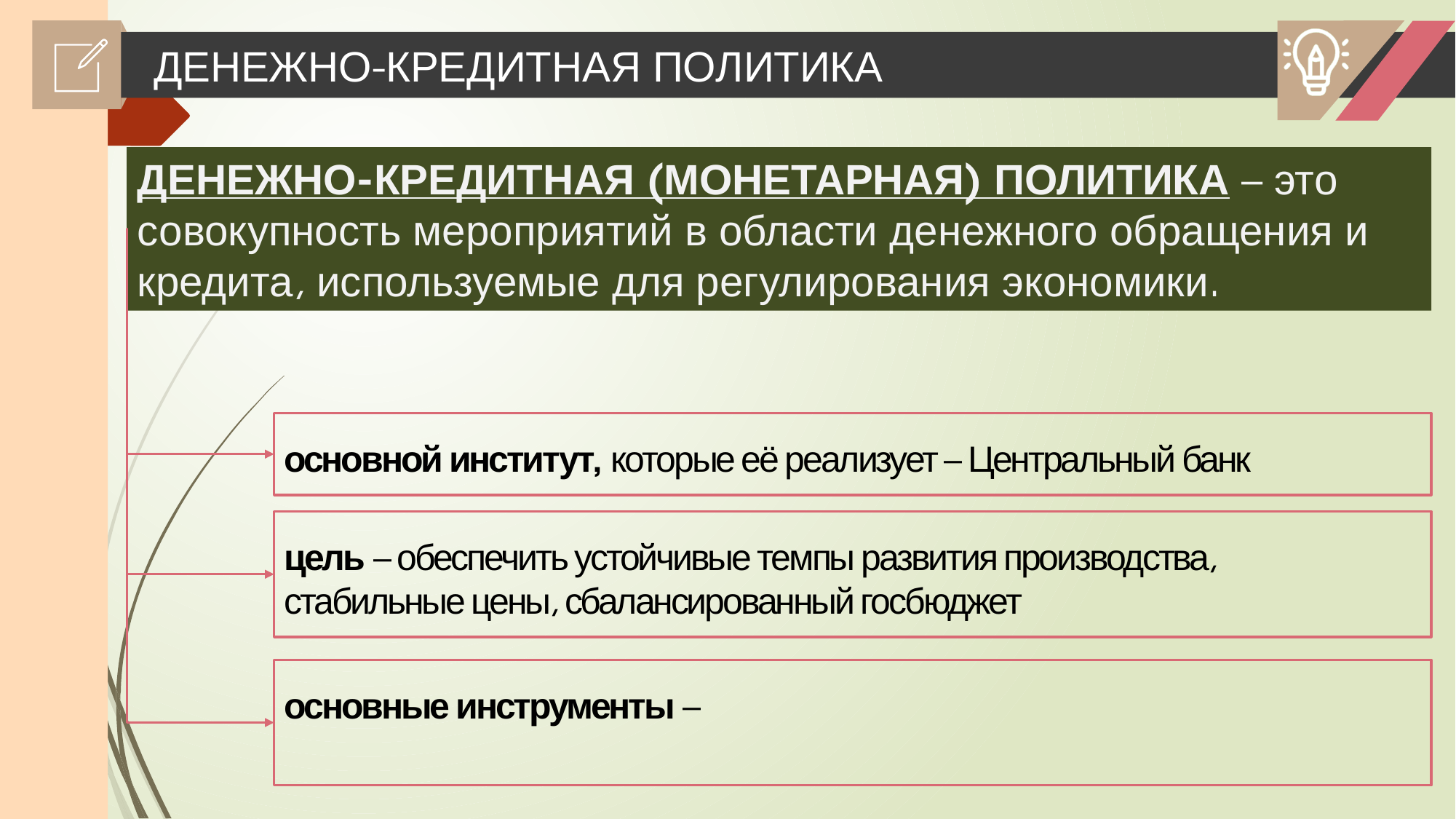

ДЕНЕЖНО-КРЕДИТНАЯ ПОЛИТИКА

ДЕНЕЖНО-КРЕДИТНАЯ (МОНЕТАРНАЯ) ПОЛИТИКА – это совокупность мероприятий в области денежного обращения и кредита, используемые для регулирования экономики.
 основной институт, которые её реализует – Центральный банк
 цель – обеспечить устойчивые темпы развития производства,
 стабильные цены, сбалансированный госбюджет
 основные инструменты –